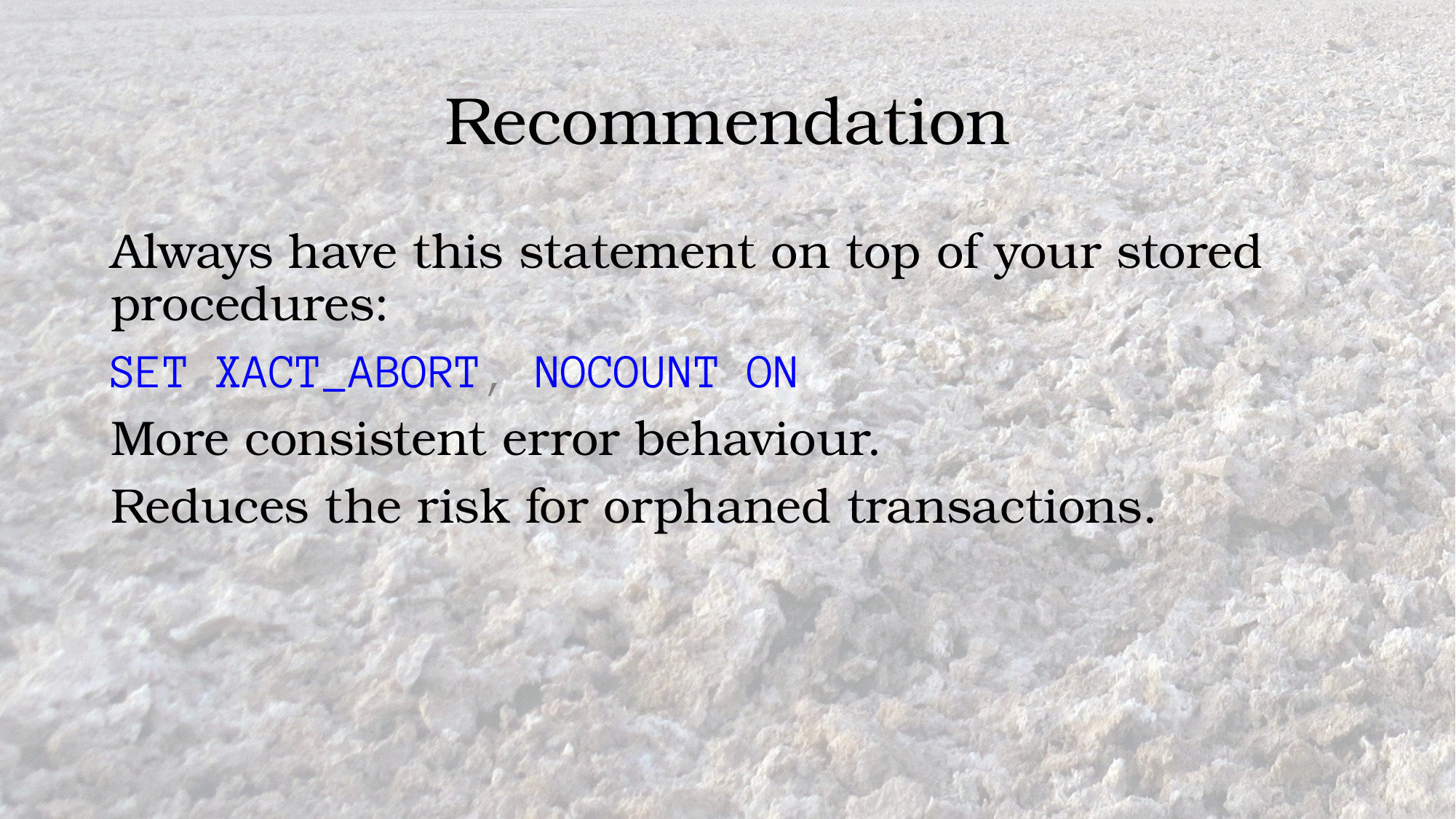

# Recommendation
Always have this statement on top of your stored procedures:
SET XACT_ABORT, NOCOUNT ON
More consistent error behaviour.
Reduces the risk for orphaned transactions.